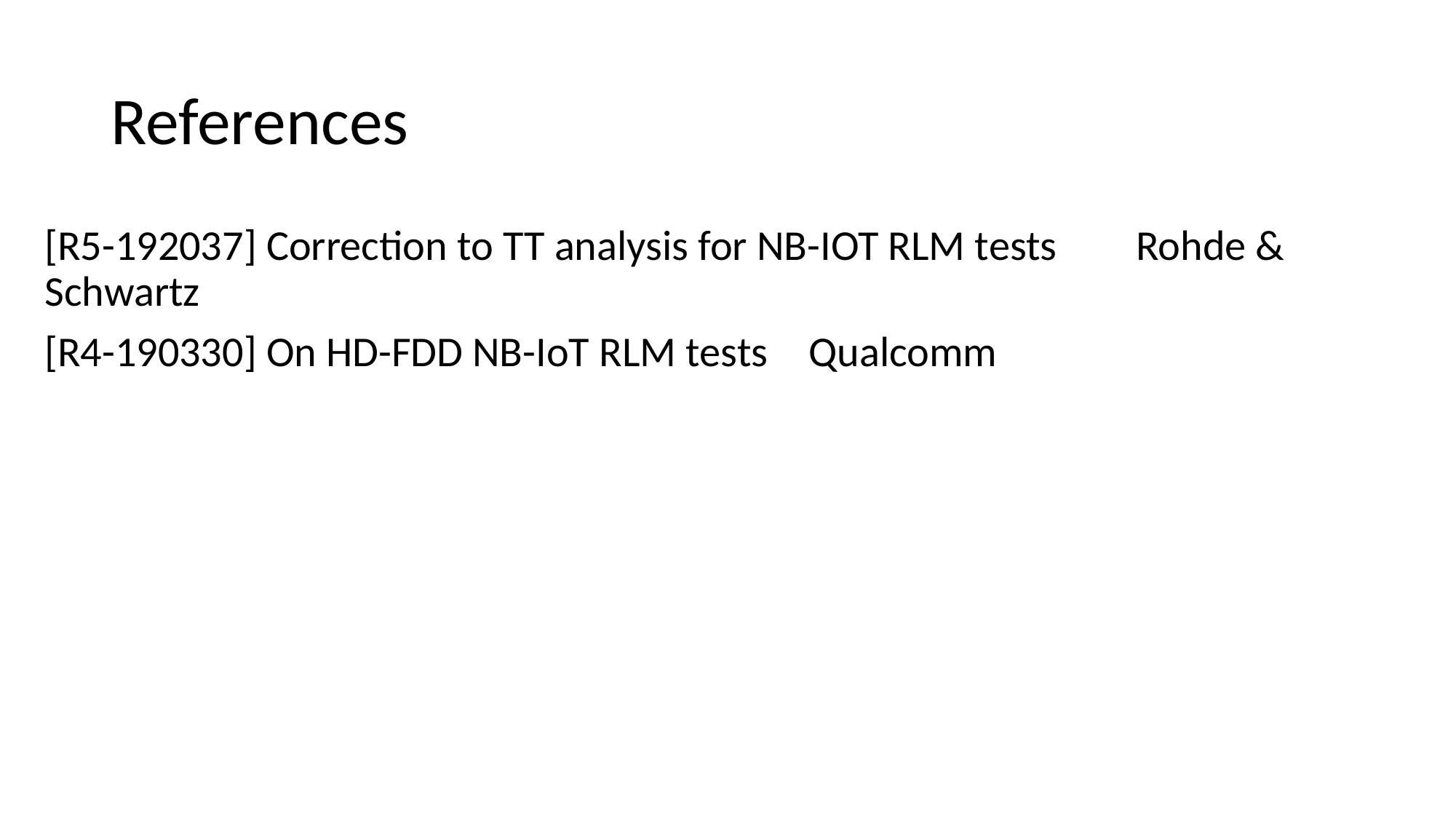

# References
[R5-192037] Correction to TT analysis for NB-IOT RLM tests	Rohde & Schwartz
[R4-190330] On HD-FDD NB-IoT RLM tests	Qualcomm